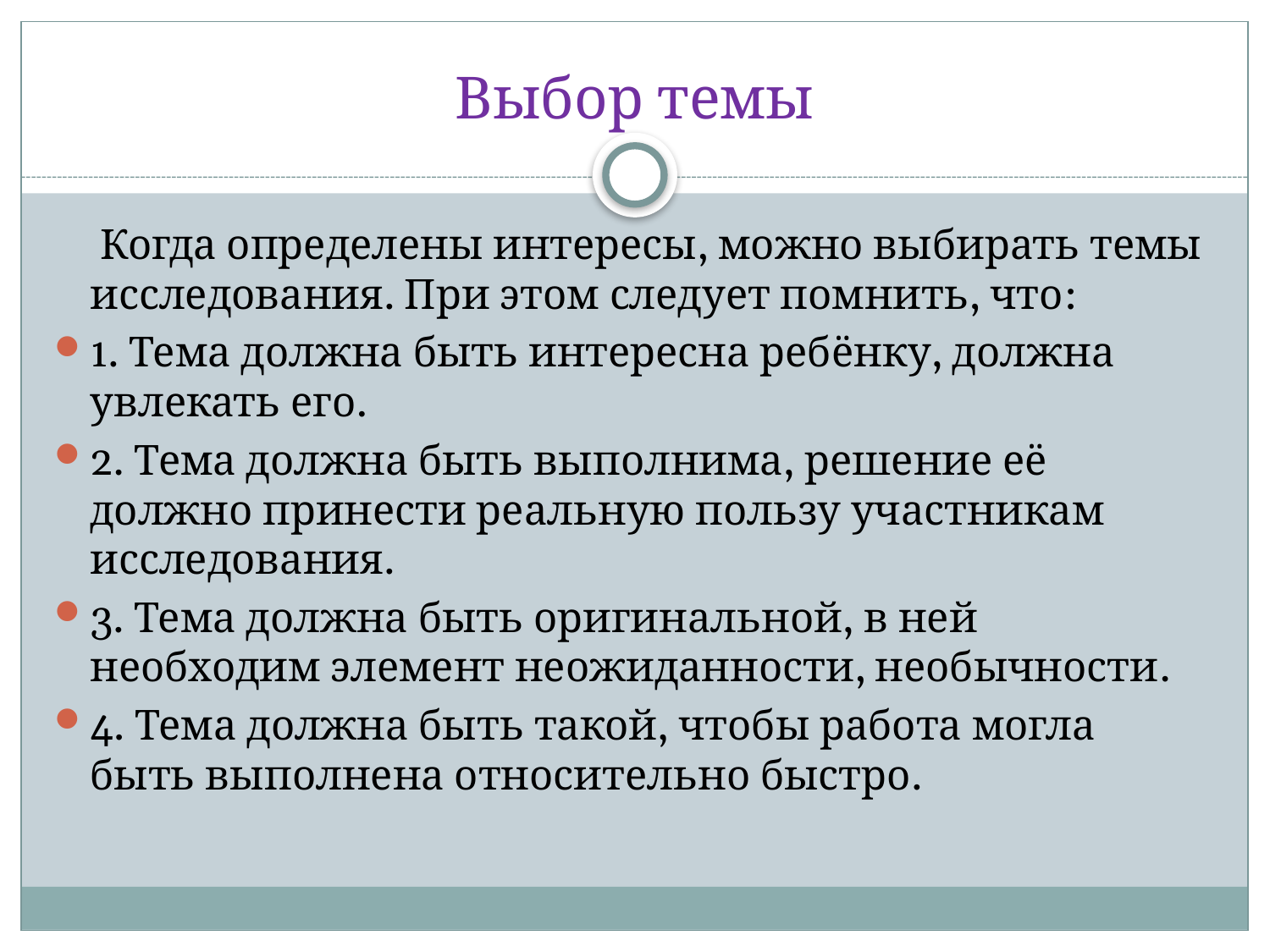

# Выбор темы
		 Когда определены интересы, можно выбирать темы исследования. При этом следует помнить, что:
1. Тема должна быть интересна ребёнку, должна увлекать его.
2. Тема должна быть выполнима, решение её должно принести реальную пользу участникам исследования.
3. Тема должна быть оригинальной, в ней необходим элемент неожиданности, необычности.
4. Тема должна быть такой, чтобы работа могла быть выполнена относительно быстро.